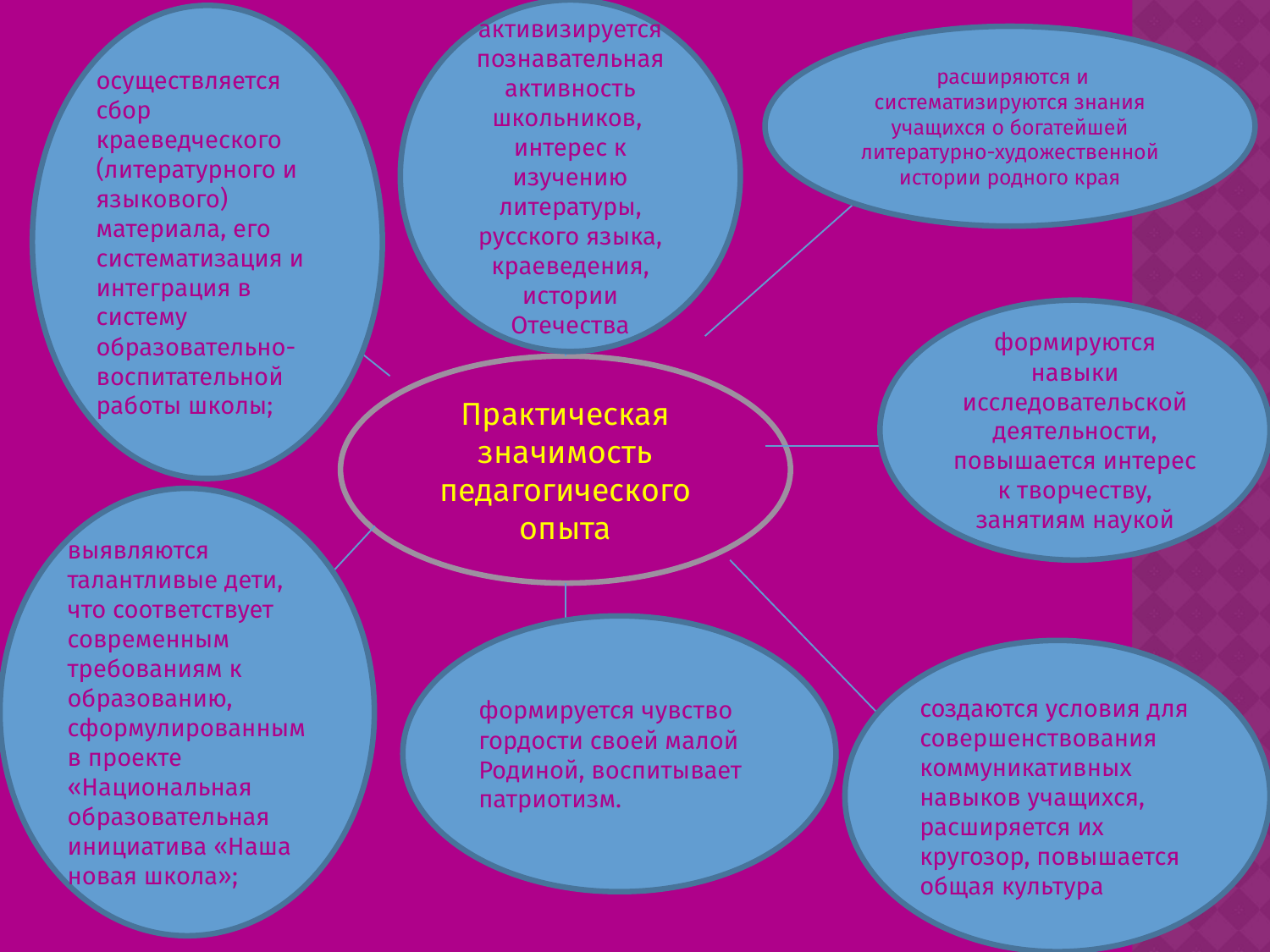

активизируется познавательная активность школьников,  интерес к изучению литературы, русского языка, краеведения, истории Отечества
осуществляется сбор краеведческого (литературного и языкового) материала, его систематизация и интеграция в систему образовательно- воспитательной работы школы;
 расширяются и систематизируются знания учащихся о богатейшей литературно-художественной истории родного края
формируются навыки исследовательской деятельности, повышается интерес к творчеству, занятиям наукой
Практическая значимость педагогического опыта
выявляются талантливые дети, что соответствует современным требованиям к образованию, сформулированным в проекте «Национальная образовательная инициатива «Наша новая школа»;
формируется чувство гордости своей малой Родиной, воспитывает патриотизм.
создаются условия для совершенствования коммуникативных навыков учащихся, расширяется их кругозор, повышается общая культура